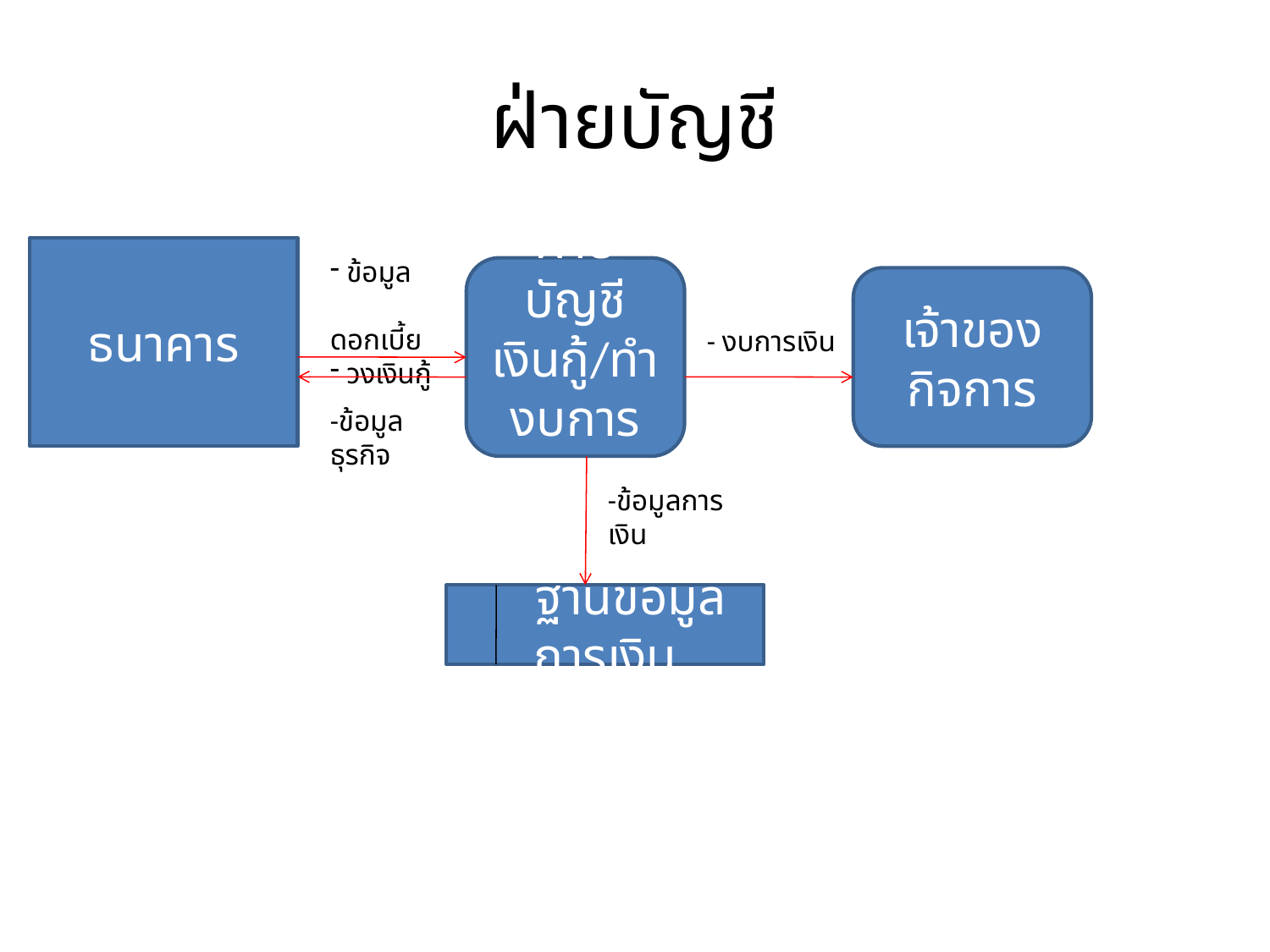

# ฝ่ายบัญชี
ธนาคาร
 ข้อมูล          ดอกเบี้ย
 วงเงินกู้
ฝ่ายบัญชี
เงินกู้/ทำงบการเงิน
เจ้าของกิจการ
- งบการเงิน
-ข้อมูลธุรกิจ
-ข้อมูลการเงิน
    ฐานข้อมูลการเงิน